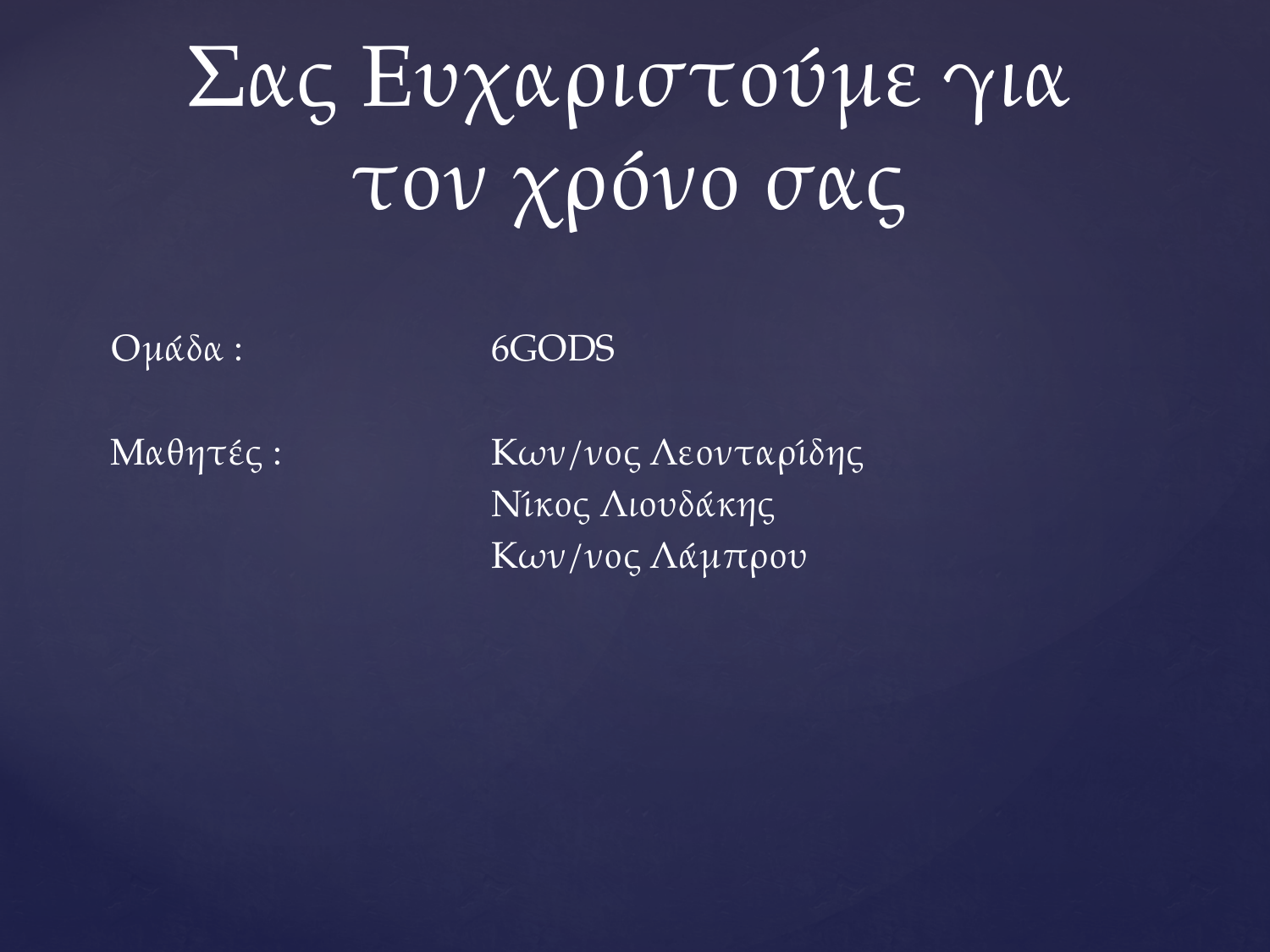

# Σας Ευχαριστούμε για τον χρόνο σας
Ομάδα :		6GODS

Μαθητές :		Κων/νος Λεονταρίδης
			Νίκος Λιουδάκης
			Κων/νος Λάμπρου